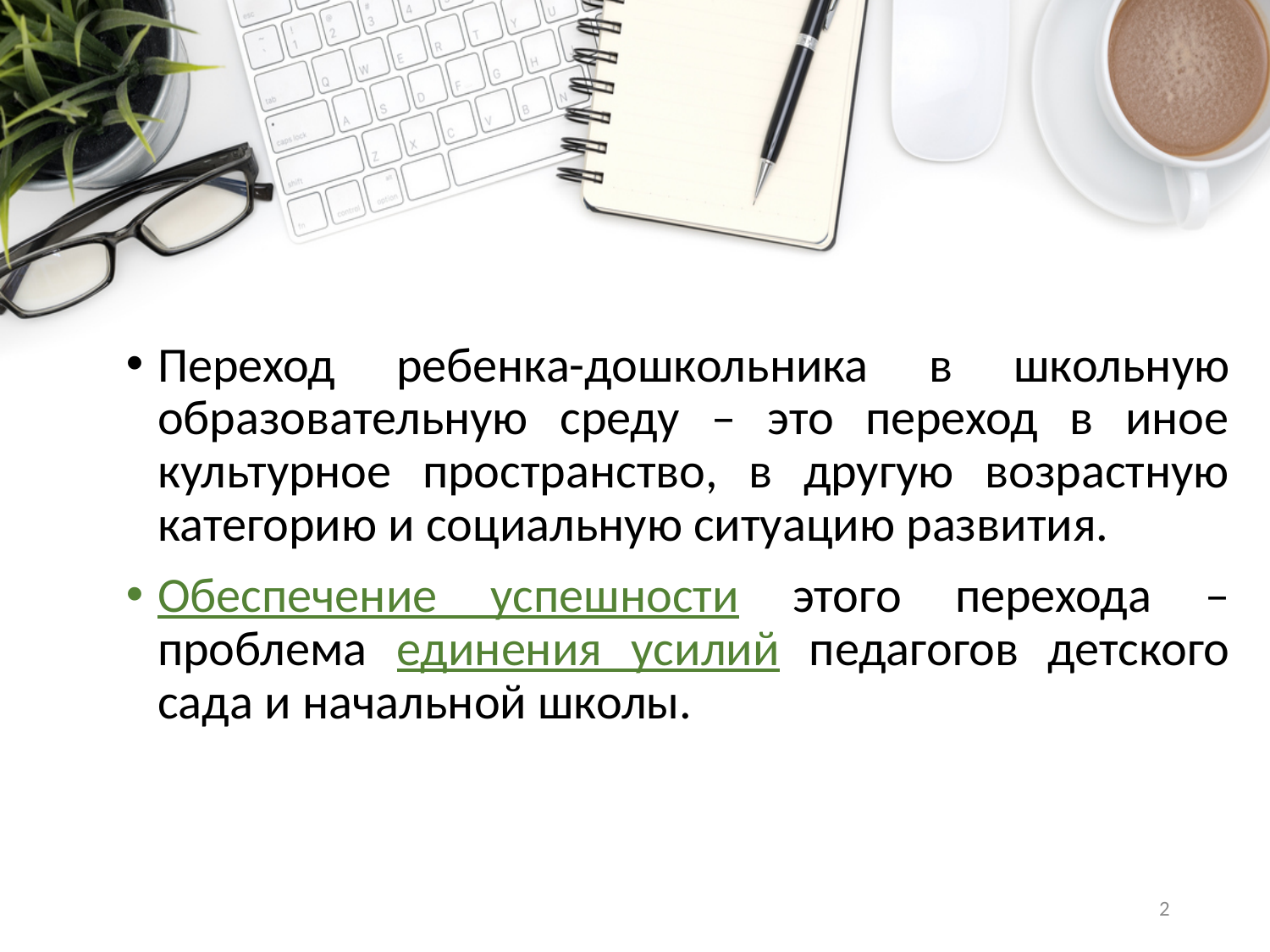

Переход ребенка-дошкольника в школьную образовательную среду – это переход в иное культурное пространство, в другую возрастную категорию и социальную ситуацию развития.
Обеспечение успешности этого перехода – проблема единения усилий педагогов детского сада и начальной школы.

2